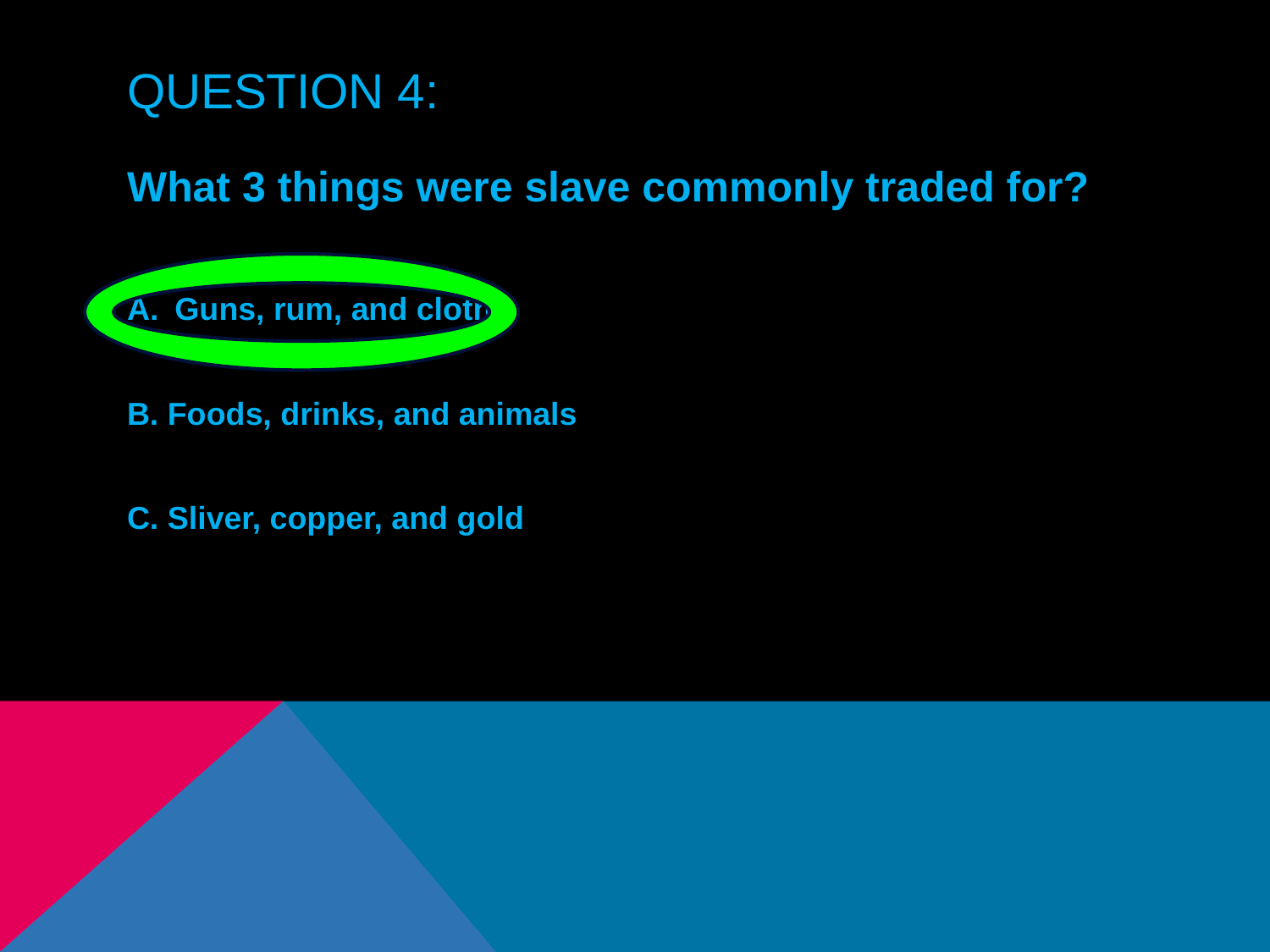

# Question 4:
What 3 things were slave commonly traded for?

Guns, rum, and cloth

B. Foods, drinks, and animals

C. Sliver, copper, and gold